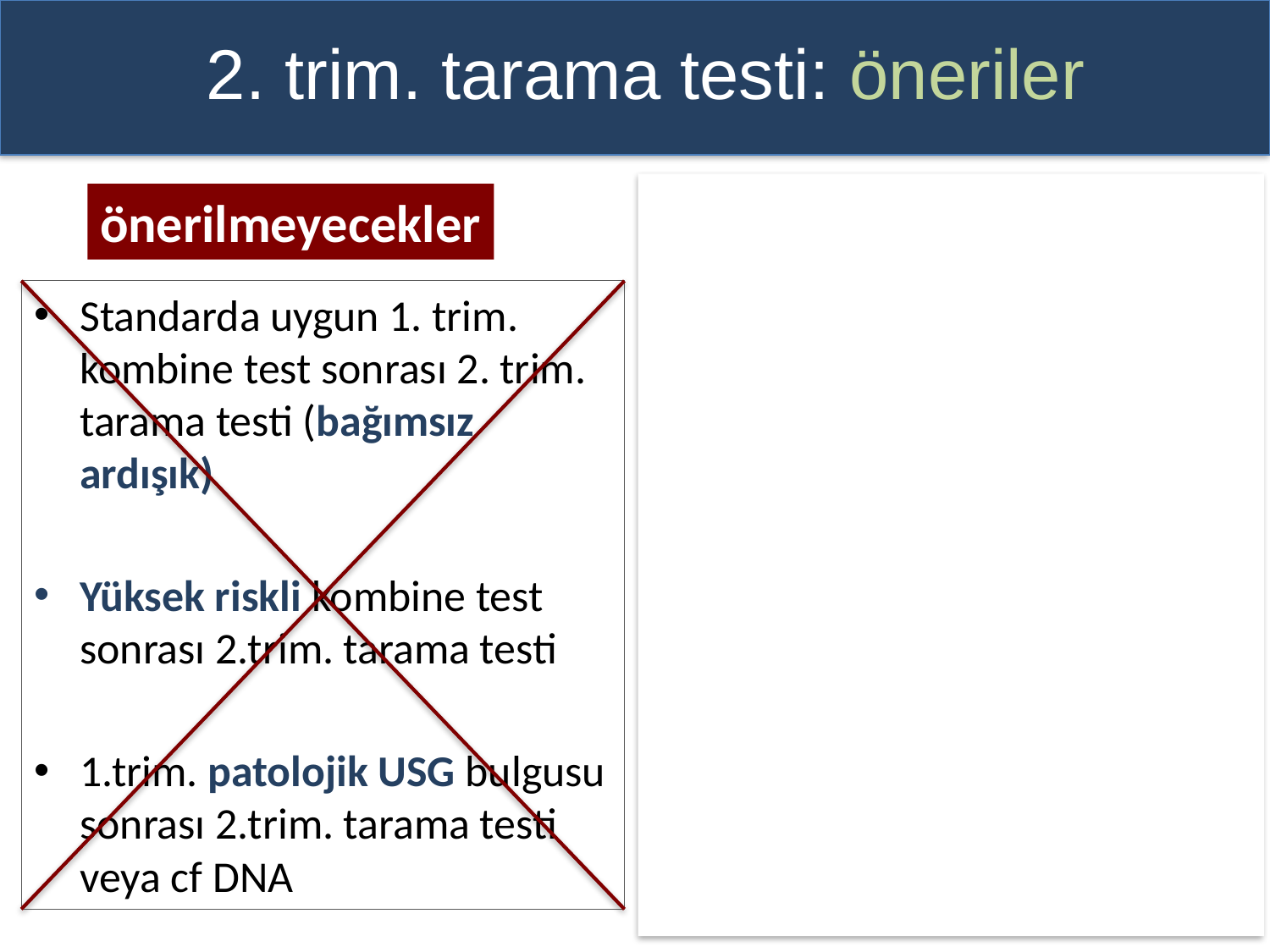

2. trim. tarama testi: öneriler

önerilmeyecekler
önerilecekler
Standarda uygun 1. trim. kombine test sonrası 2. trim. tarama testi (bağımsız ardışık)

Yüksek riskli kombine test sonrası 2.trim. tarama testi

1.trim. patolojik USG bulgusu sonrası 2.trim. tarama testi veya cf DNA

Standarda uygun olmayan kombine test yapılmışsa dörtlü tarama testi
Standarda uygun 1.trim. kombine test sonrası 2. trim. MS-AFP veya II.düzey USG
Standarda uygun kombine test: intermediate risk (1/100-1/1000) + normal fetal anatomi: cf DNA